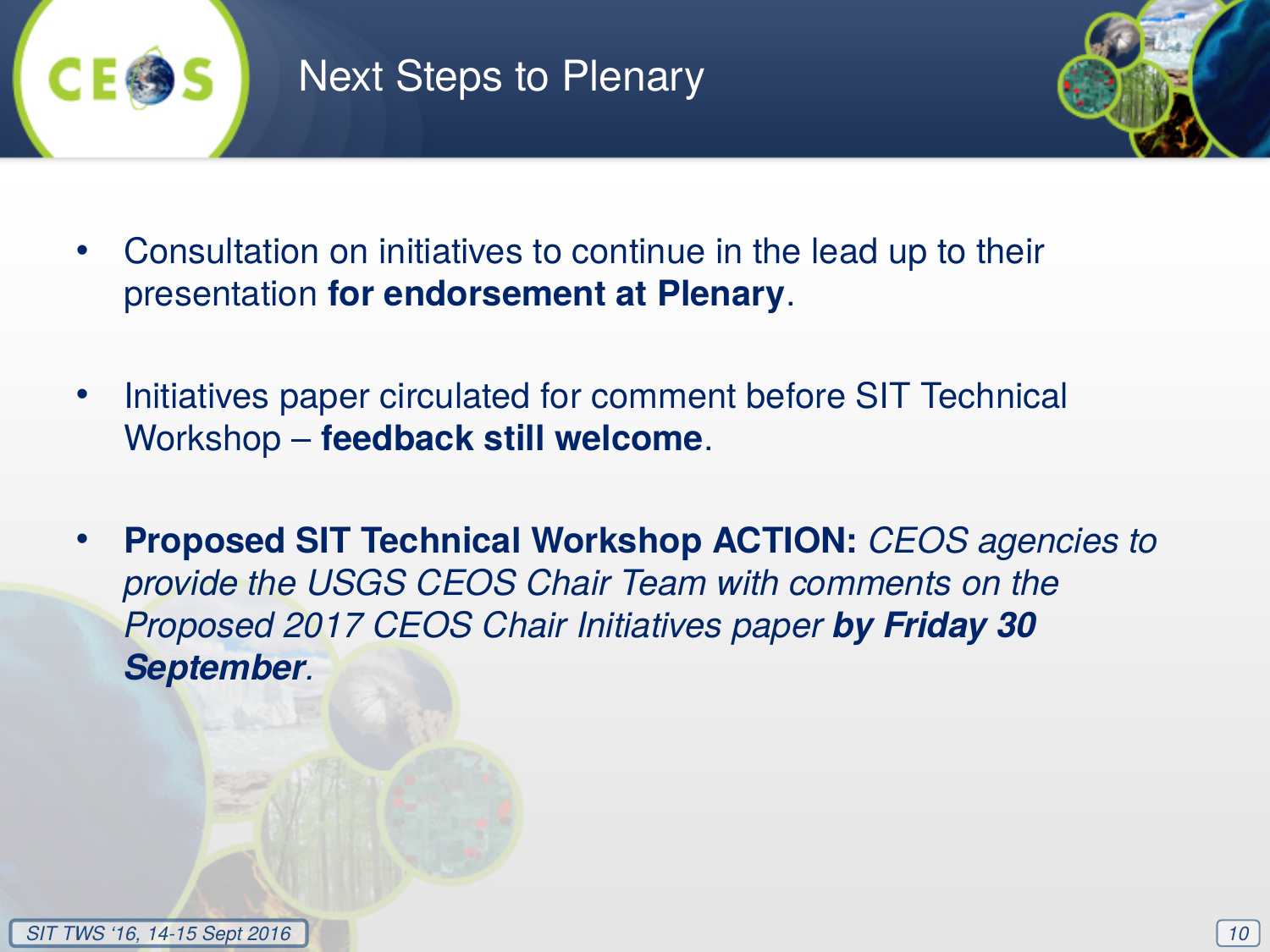

Next Steps to Plenary
Consultation on initiatives to continue in the lead up to their presentation for endorsement at Plenary.

Initiatives paper circulated for comment before SIT Technical Workshop – feedback still welcome.

Proposed SIT Technical Workshop ACTION: CEOS agencies to provide the USGS CEOS Chair Team with comments on the Proposed 2017 CEOS Chair Initiatives paper by Friday 30 September.
10